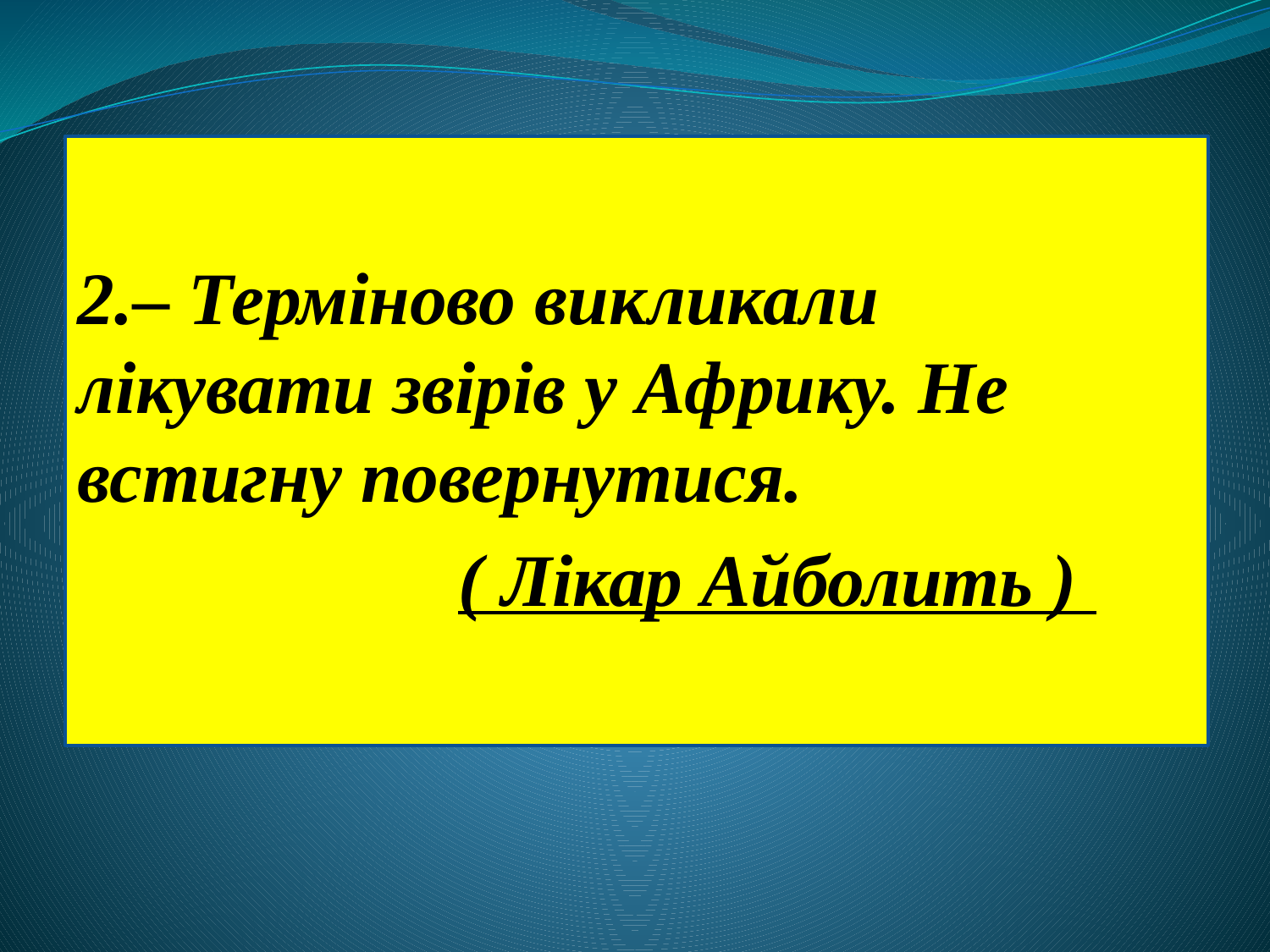

2.– Терміново викликали лікувати звірів у Африку. Не встигну повернутися.
			( Лікар Айболить )